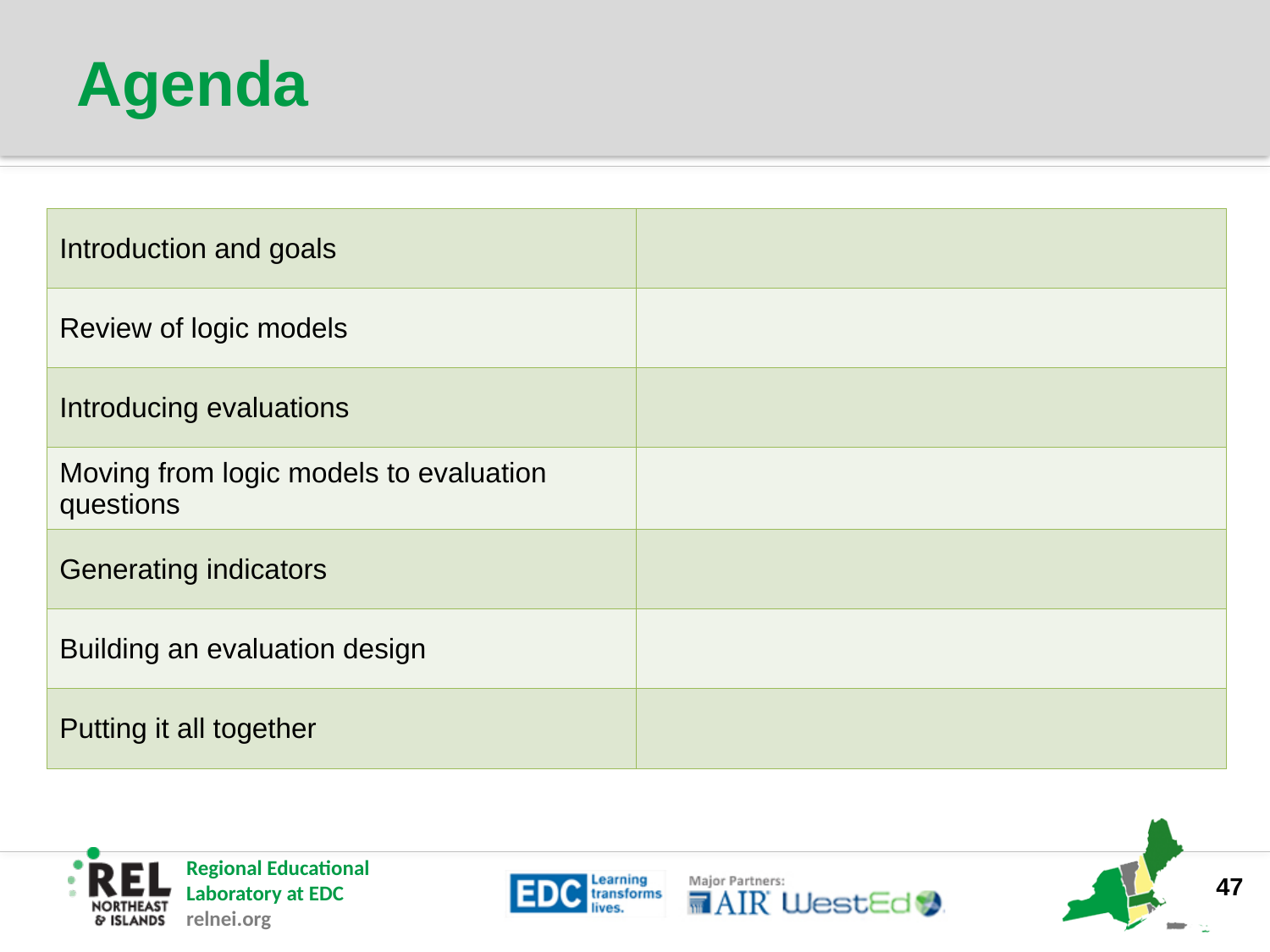

# Agenda
| Introduction and goals |  |
| --- | --- |
| Review of logic models |  |
| Introducing evaluations |  |
| Moving from logic models to evaluation questions |  |
| Generating indicators |  |
| Building an evaluation design |  |
| Putting it all together |  |
47